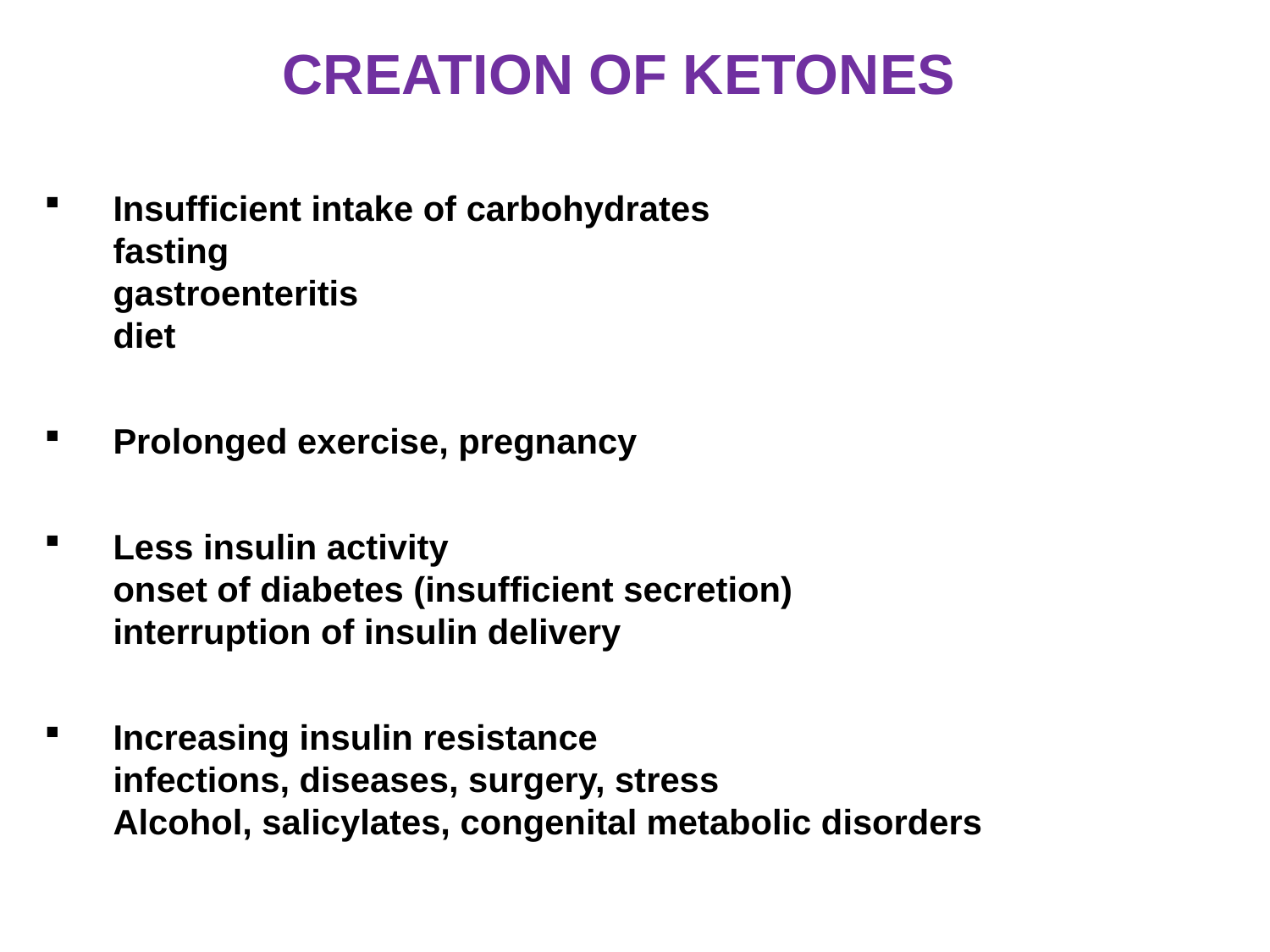

CREATION OF KETONES
Insufficient intake of carbohydrates
fasting
gastroenteritis
diet

Prolonged exercise, pregnancy

Less insulin activity
onset of diabetes (insufficient secretion)
interruption of insulin delivery

Increasing insulin resistance
infections, diseases, surgery, stress
Alcohol, salicylates, congenital metabolic disorders